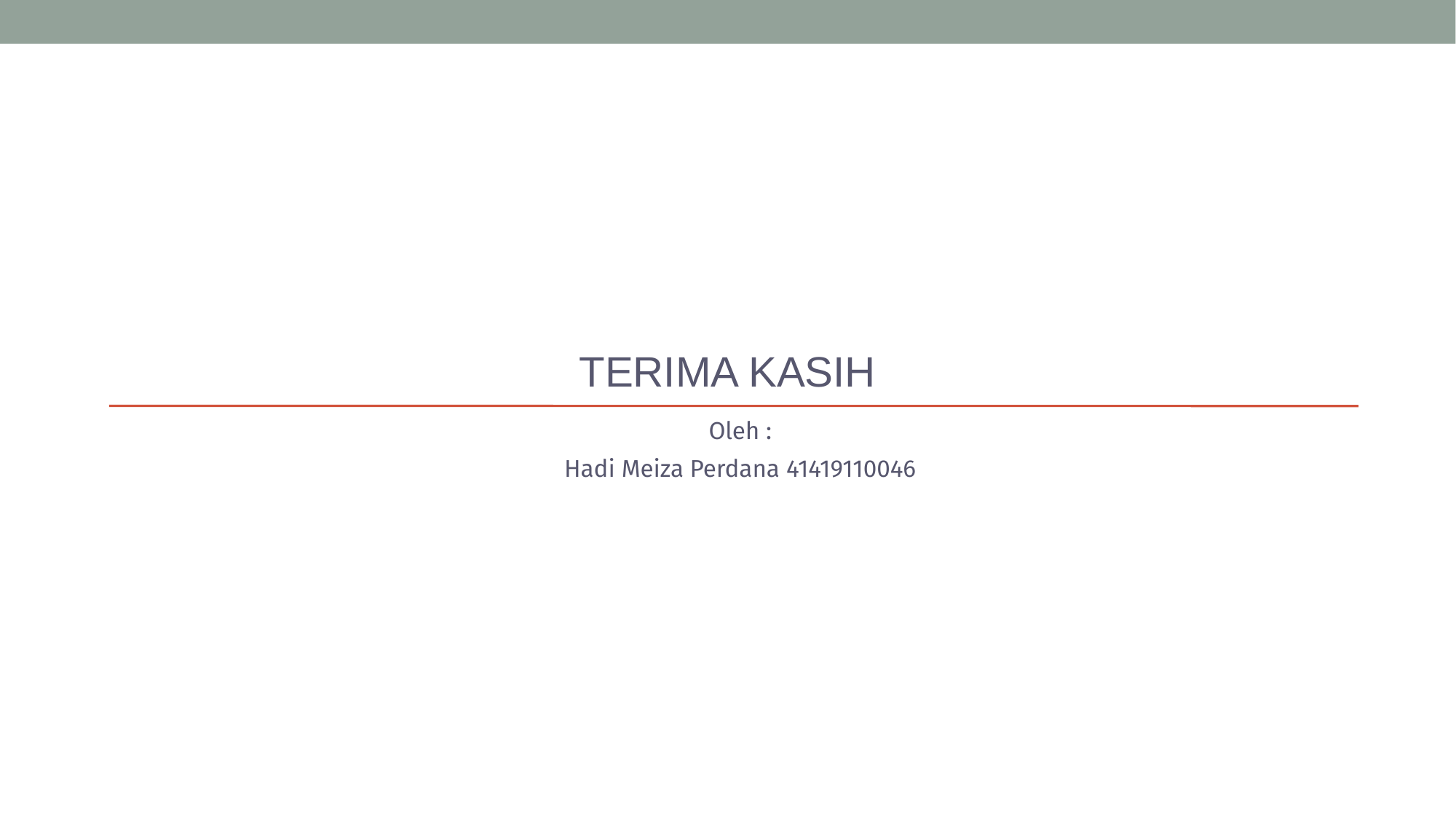

TERIMA KASIH
Oleh :
Hadi Meiza Perdana 41419110046